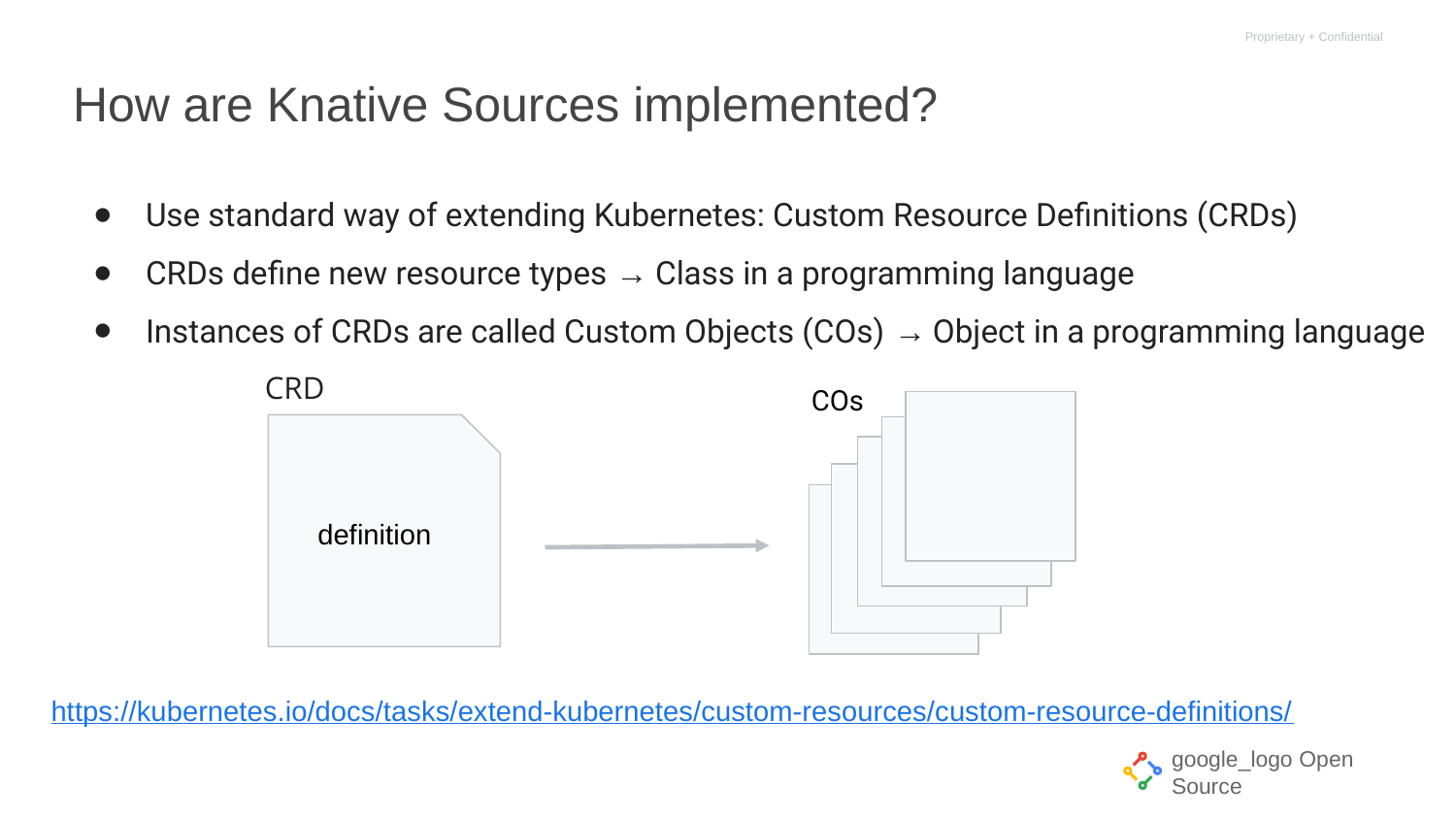

# How are Knative Sources implemented?
Use standard way of extending Kubernetes: Custom Resource Definitions (CRDs)
CRDs define new resource types → Class in a programming language
Instances of CRDs are called Custom Objects (COs) → Object in a programming language
      CRD

COs

definition

https://kubernetes.io/docs/tasks/extend-kubernetes/custom-resources/custom-resource-definitions/